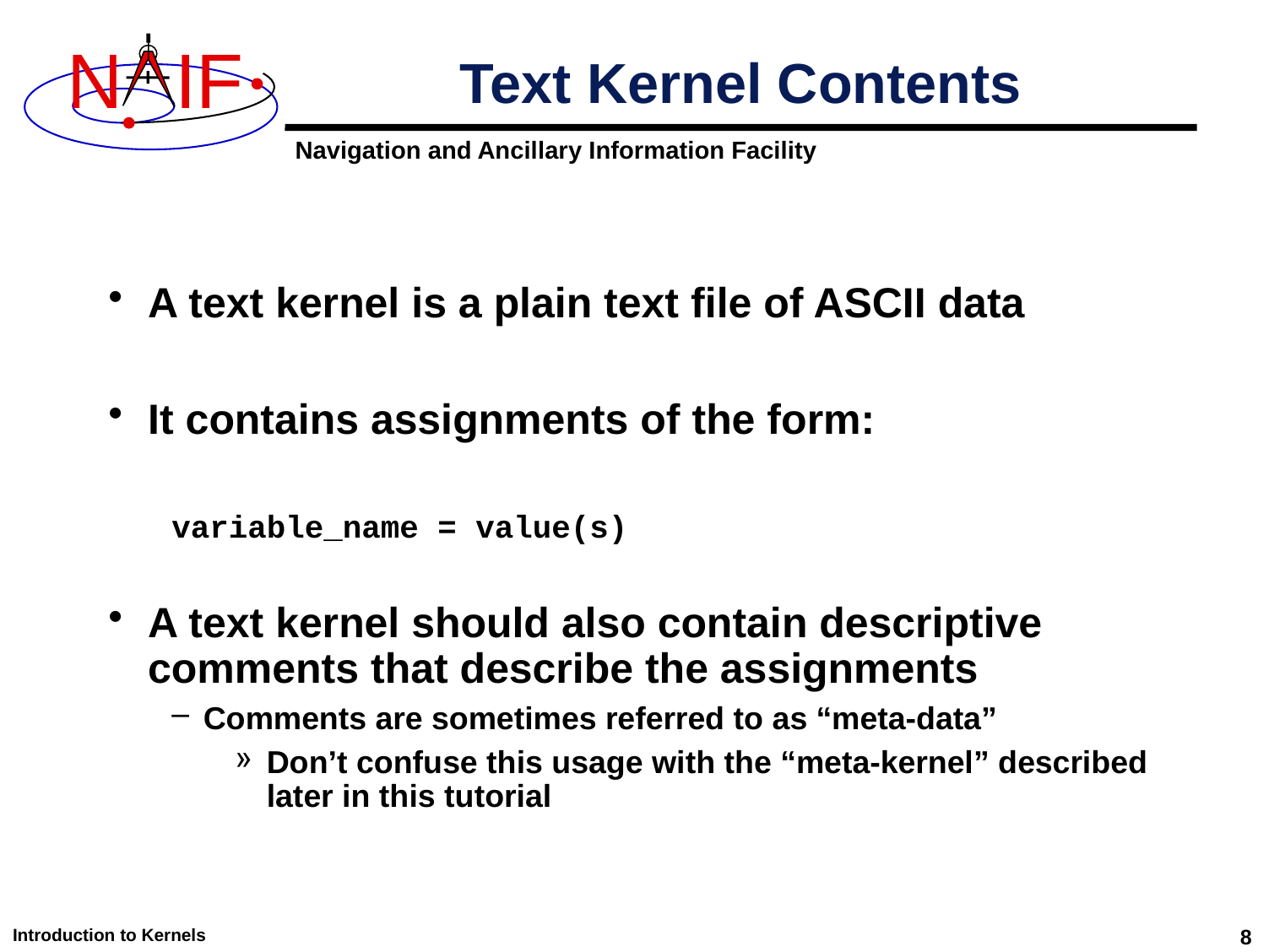

# Text Kernel Contents
A text kernel is a plain text file of ASCII data

It contains assignments of the form:

variable_name = value(s)

A text kernel should also contain descriptive comments that describe the assignments
Comments are sometimes referred to as “meta-data”
Don’t confuse this usage with the “meta-kernel” described later in this tutorial
Introduction to Kernels
8